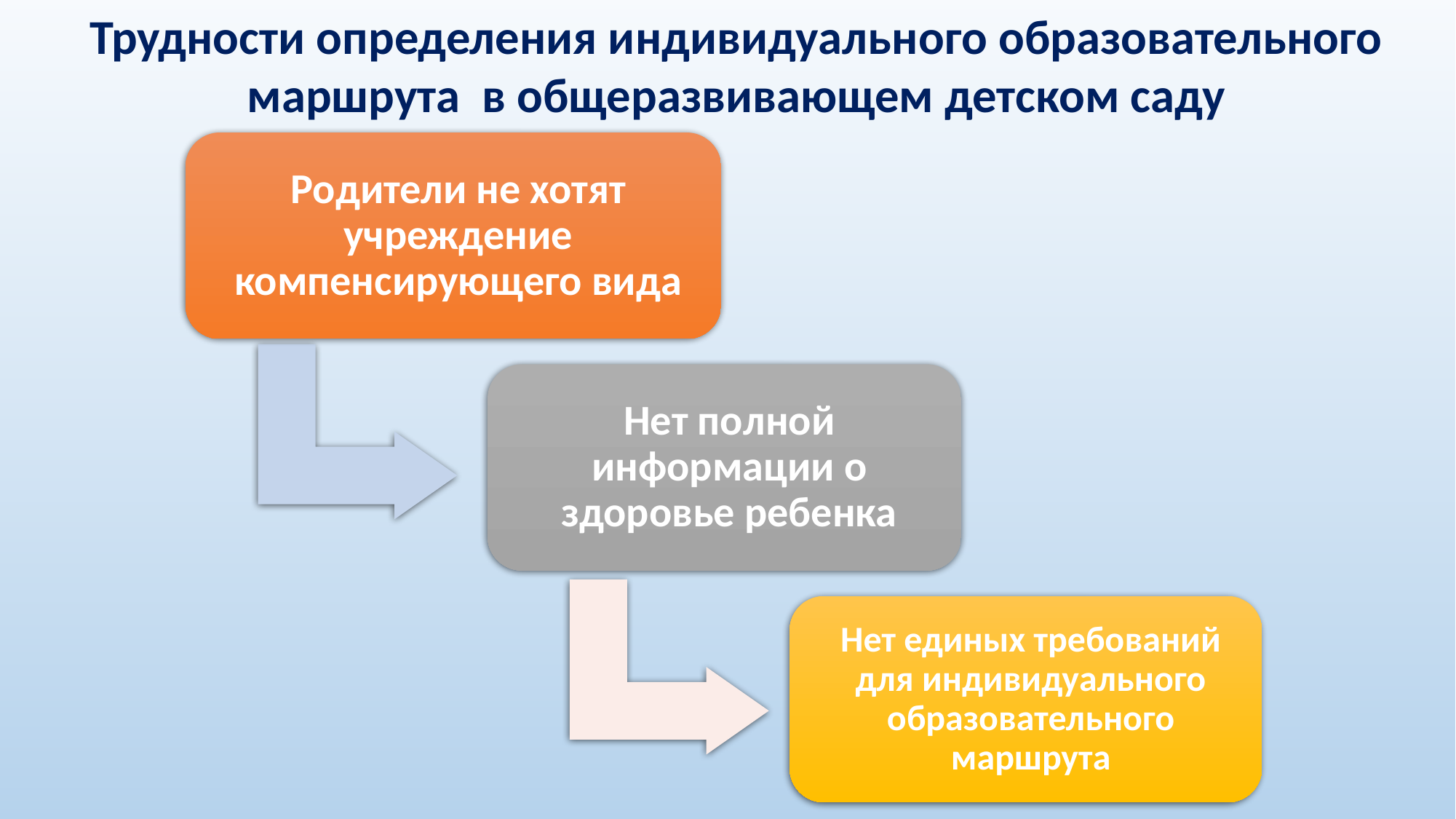

Трудности определения индивидуального образовательного маршрута  в общеразвивающем детском саду
Родители не хотят учреждение компенсирующего вида
Нет полной информации о здоровье ребенка
Нет единых требований для индивидуального образовательного маршрута